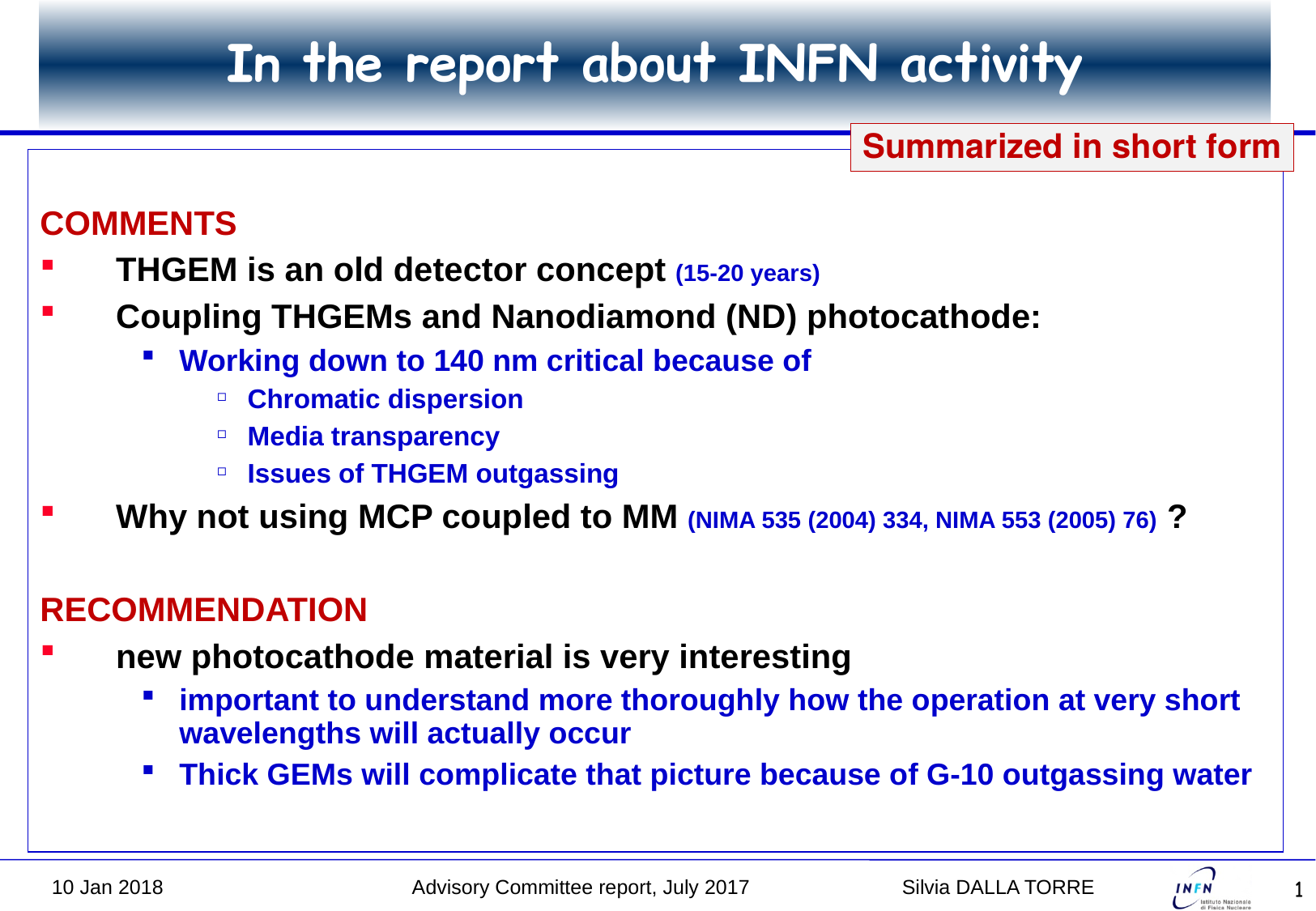

# In the report about INFN activity
Summarized in short form

COMMENTS
THGEM is an old detector concept (15-20 years)
Coupling THGEMs and Nanodiamond (ND) photocathode:
Working down to 140 nm critical because of
Chromatic dispersion
Media transparency
Issues of THGEM outgassing
Why not using MCP coupled to MM (NIMA 535 (2004) 334, NIMA 553 (2005) 76) ?

RECOMMENDATION
new photocathode material is very interesting
important to understand more thoroughly how the operation at very short wavelengths will actually occur
Thick GEMs will complicate that picture because of G-10 outgassing water

10 Jan 2018                                            Advisory Committee report, July 2017		Silvia DALLA TORRE